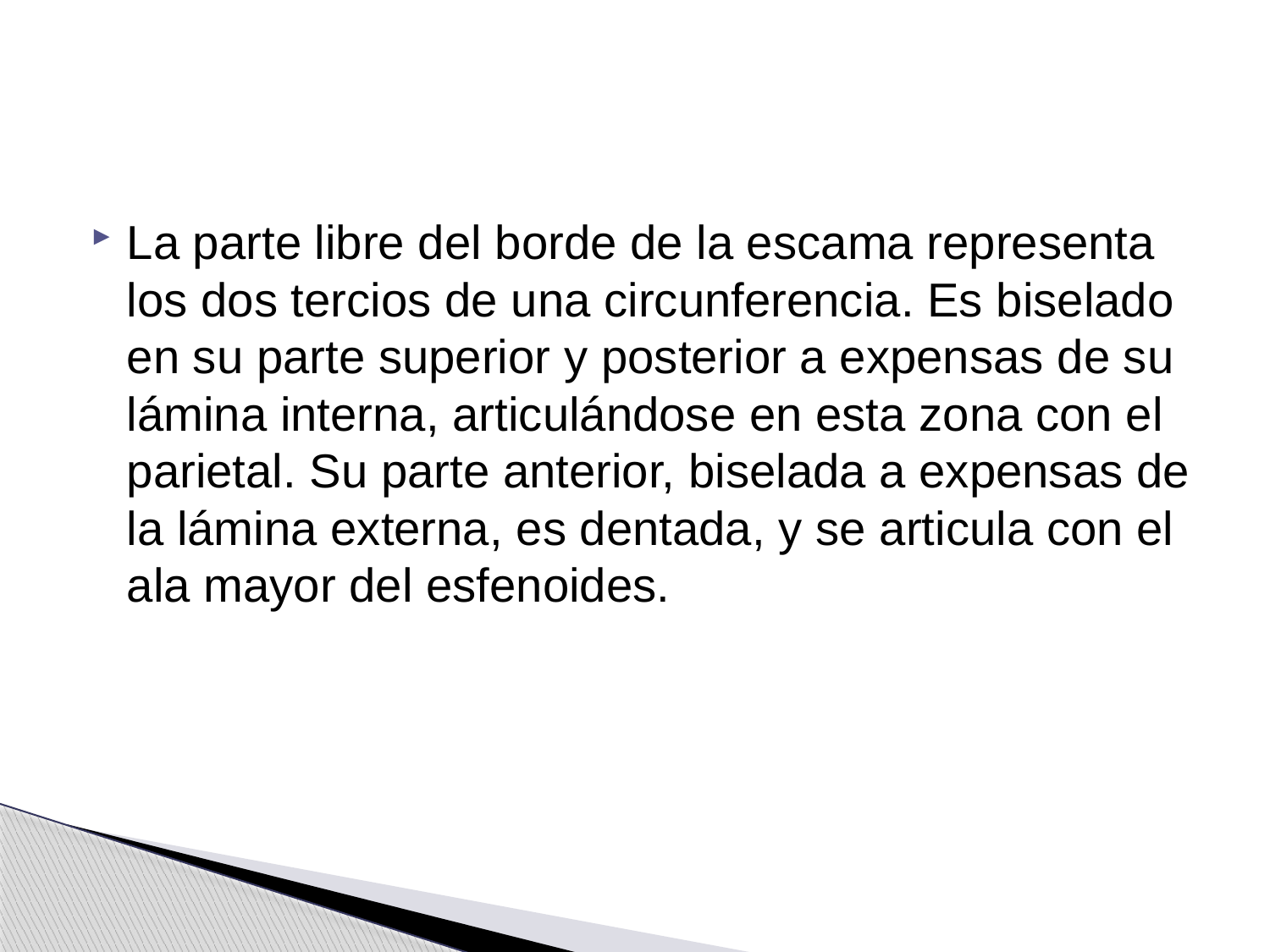

#
La parte libre del borde de la escama representa los dos tercios de una circunferencia. Es biselado en su parte superior y posterior a expensas de su lámina interna, articulándose en esta zona con el parietal. Su parte anterior, biselada a expensas de la lámina externa, es dentada, y se articula con el ala mayor del esfenoides.